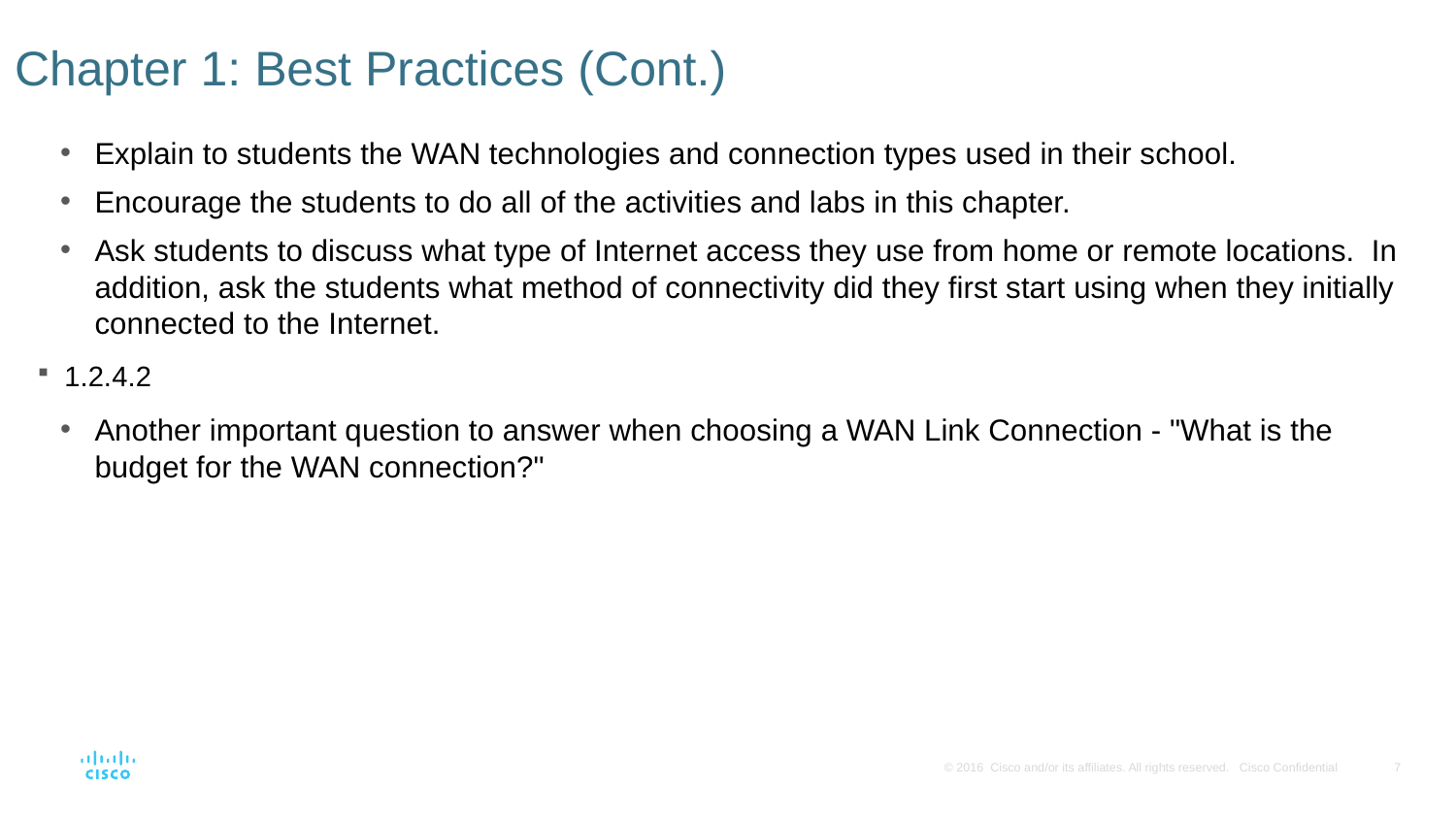

# Chapter 1: Best Practices (Cont.)
Explain to students the WAN technologies and connection types used in their school.
Encourage the students to do all of the activities and labs in this chapter.
Ask students to discuss what type of Internet access they use from home or remote locations.  In addition, ask the students what method of connectivity did they first start using when they initially connected to the Internet.
1.2.4.2
Another important question to answer when choosing a WAN Link Connection - "What is the budget for the WAN connection?"